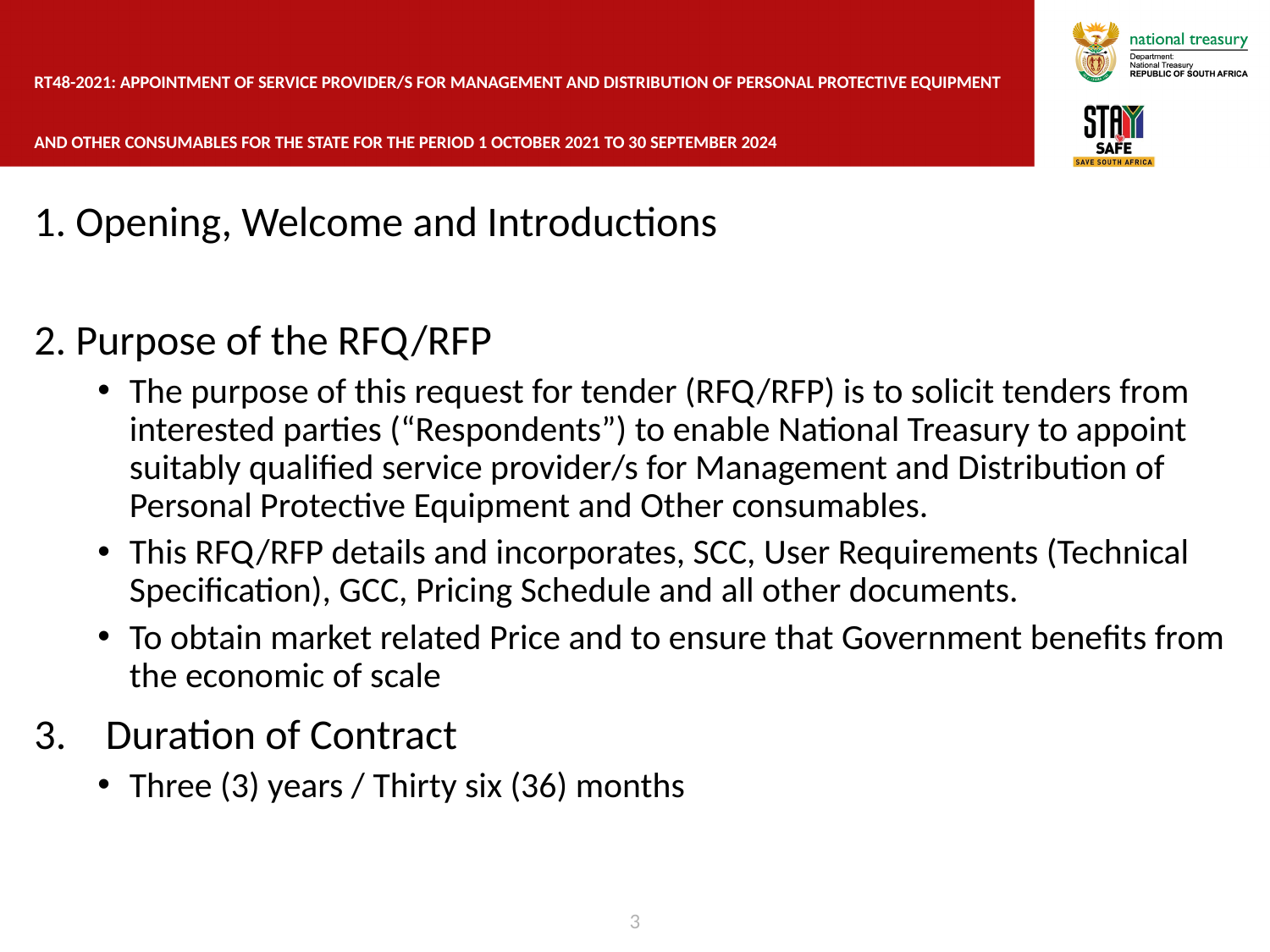

# Rt48-2021: appointment of service provider/s for management and distribution of personal protective equipment and other consumables for the state for the period 1 October 2021 to 30 September 2024
1. Opening, Welcome and Introductions

2. Purpose of the RFQ/RFP
The purpose of this request for tender (RFQ/RFP) is to solicit tenders from interested parties (“Respondents”) to enable National Treasury to appoint suitably qualified service provider/s for Management and Distribution of Personal Protective Equipment and Other consumables.
This RFQ/RFP details and incorporates, SCC, User Requirements (Technical Specification), GCC, Pricing Schedule and all other documents.
To obtain market related Price and to ensure that Government benefits from the economic of scale
Duration of Contract
Three (3) years / Thirty six (36) months

3